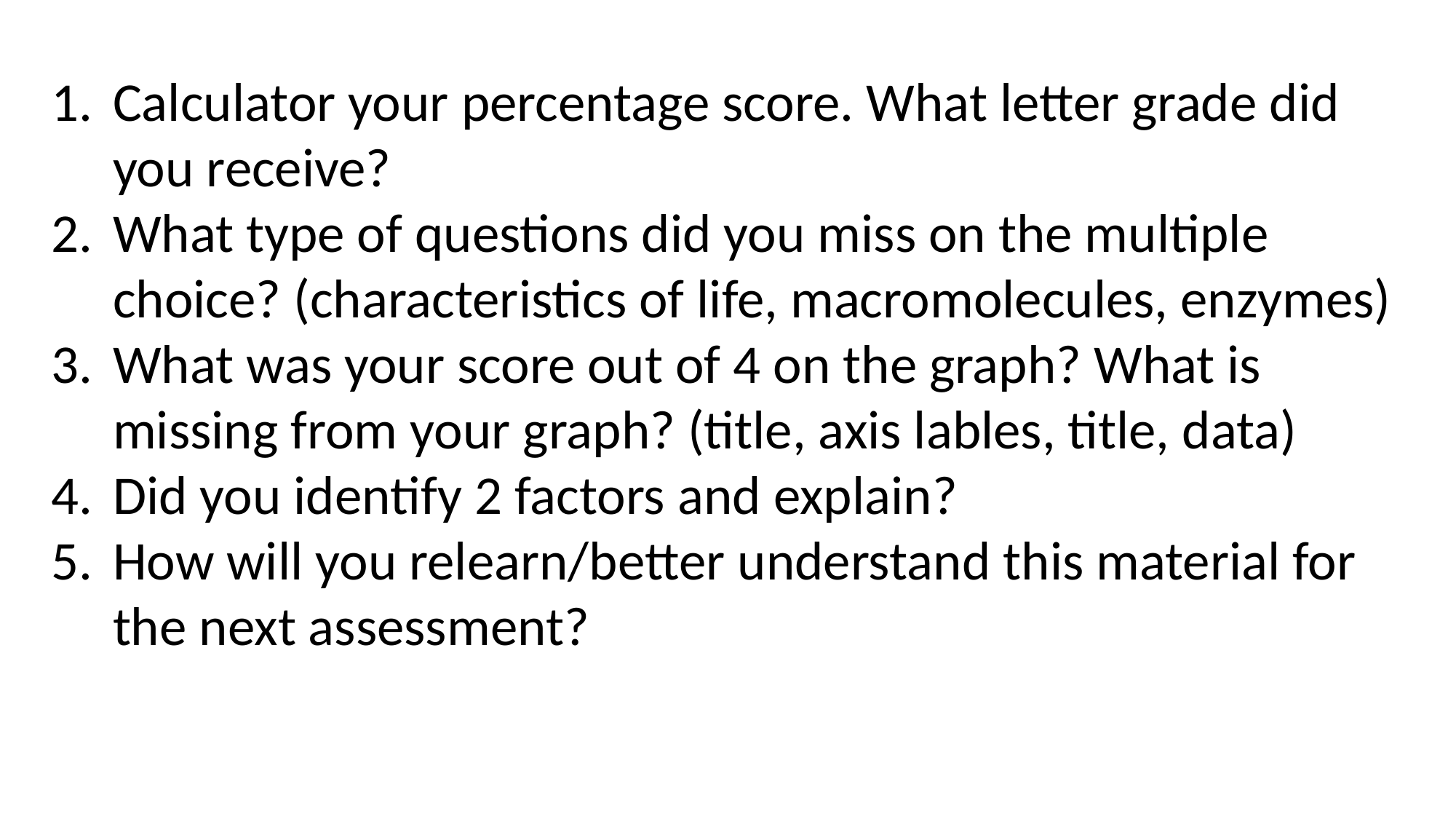

Calculator your percentage score. What letter grade did you receive?
What type of questions did you miss on the multiple choice? (characteristics of life, macromolecules, enzymes)
What was your score out of 4 on the graph? What is missing from your graph? (title, axis lables, title, data)
Did you identify 2 factors and explain?
How will you relearn/better understand this material for the next assessment?